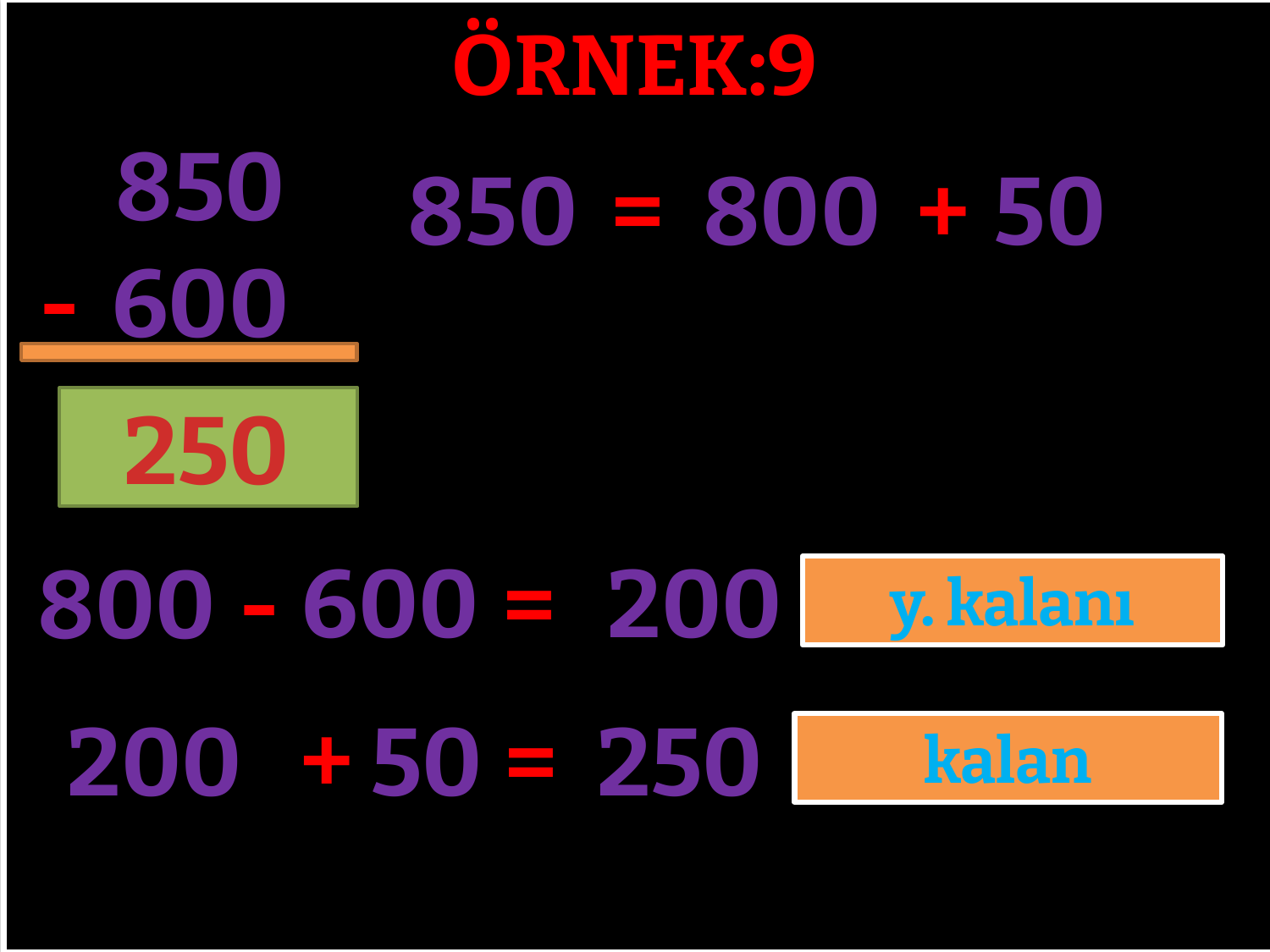

ÖRNEK:9
850
850
=
800
+
50
-
600
#

250

600
200
800
-
=
y. kalanı
+
200
50
=
250
kalan